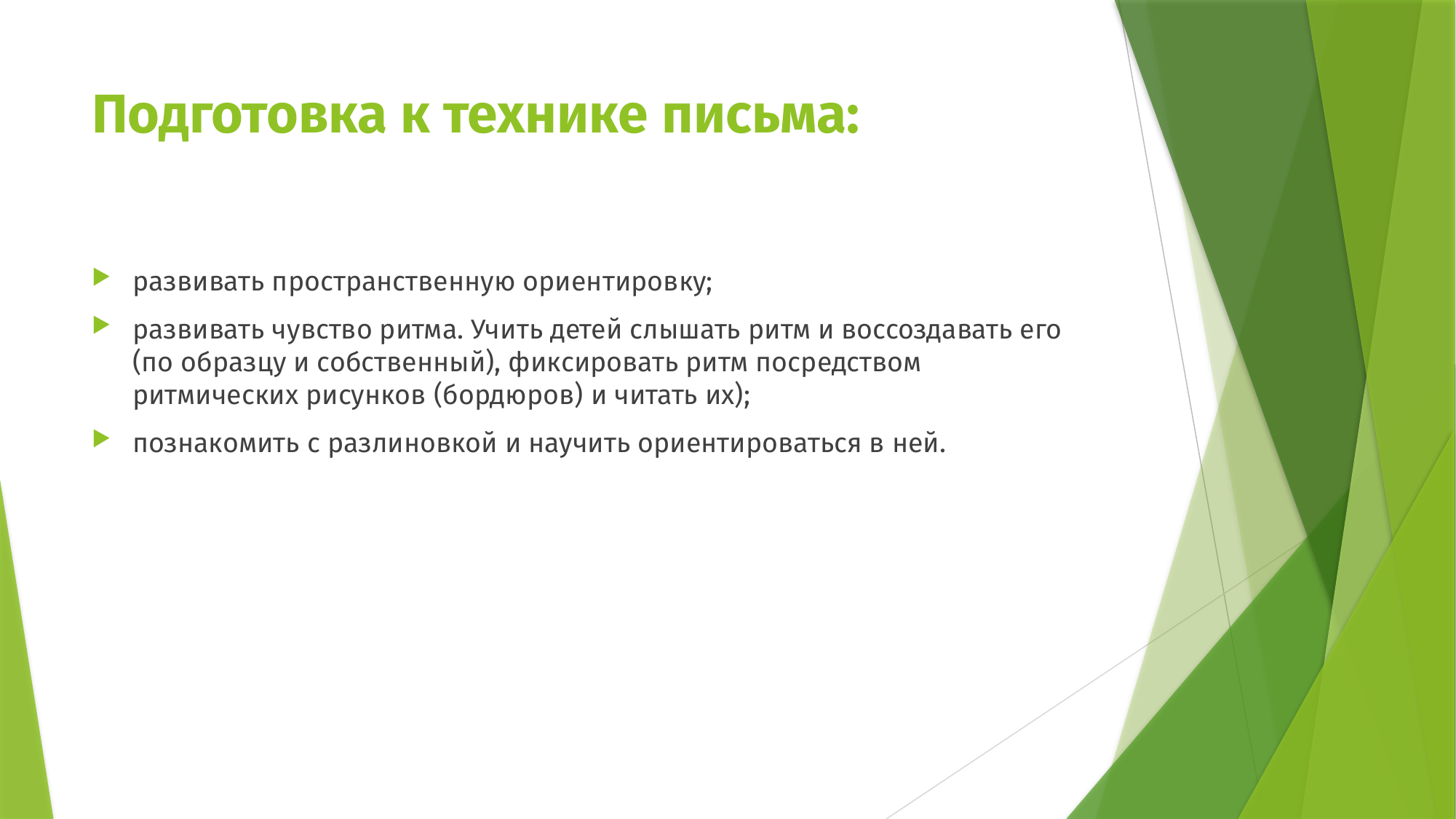

# Подготовка к технике письма:
развивать пространственную ориентировку;
развивать чувство ритма. Учить детей слышать ритм и воссоздавать его (по образцу и собственный), фиксировать ритм посредством ритмических рисунков (бордюров) и читать их);
познакомить с разлиновкой и научить ориентироваться в ней.